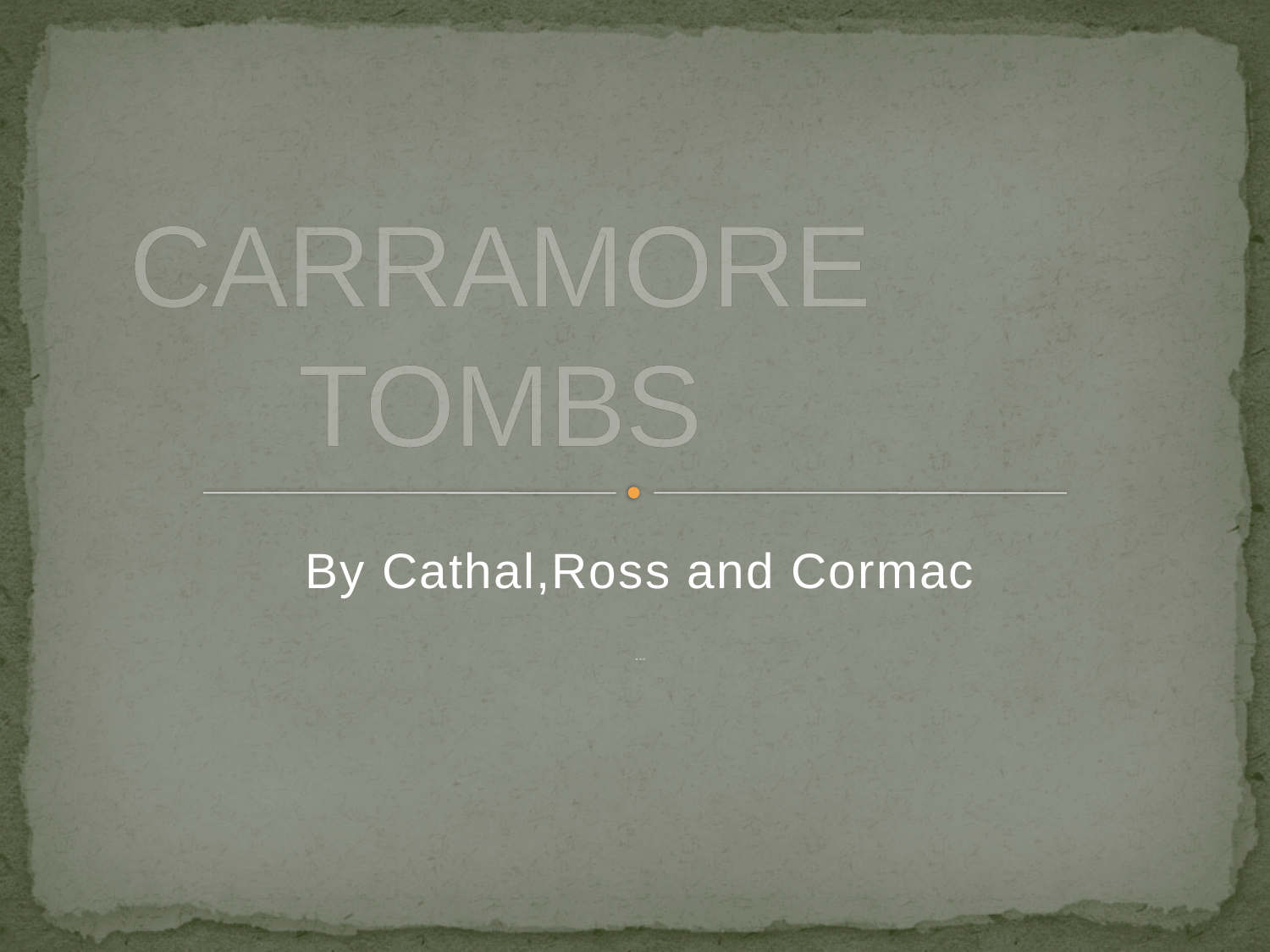

# CARRAMORE TOMBS

By Cathal,Ross and Cormac

wad